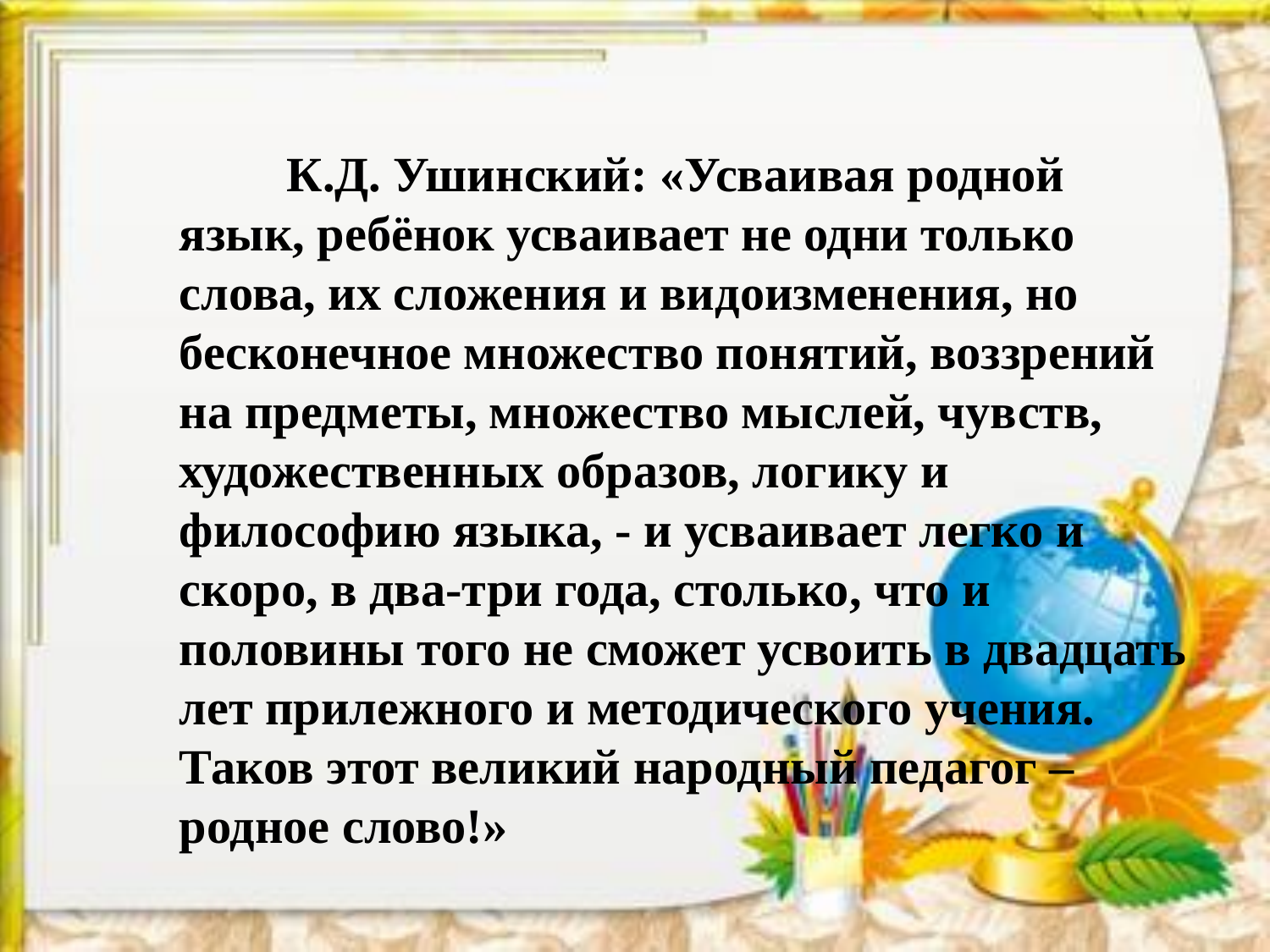

К.Д. Ушинский: «Усваивая родной язык, ребёнок усваивает не одни только слова, их сложения и видоизменения, но бесконечное множество понятий, воззрений на предметы, множество мыслей, чувств, художественных образов, логику и философию языка, - и усваивает легко и скоро, в два-три года, столько, что и половины того не сможет усвоить в двадцать лет прилежного и методического учения. Таков этот великий народный педагог – родное слово!»